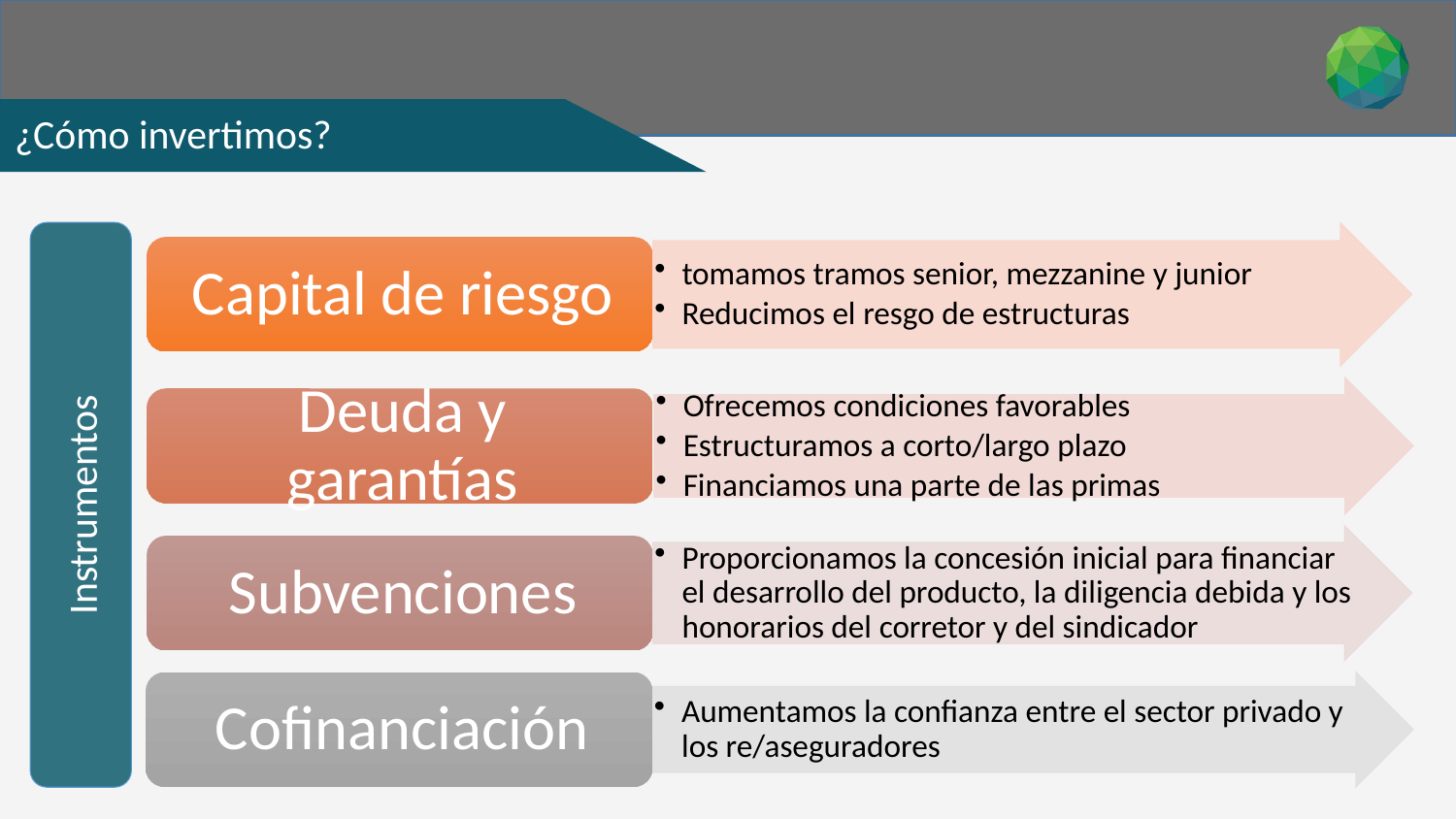

# ¿Cómo invertimos?
tomamos tramos senior, mezzanine y junior
Reducimos el resgo de estructuras
Capital de riesgo
Ofrecemos condiciones favorables
Estructuramos a corto/largo plazo
Financiamos una parte de las primas
Deuda y garantías
Proporcionamos la concesión inicial para financiar el desarrollo del producto, la diligencia debida y los honorarios del corretor y del sindicador
Subvenciones
Aumentamos la confianza entre el sector privado y los re/aseguradores
Cofinanciación
Instrumentos